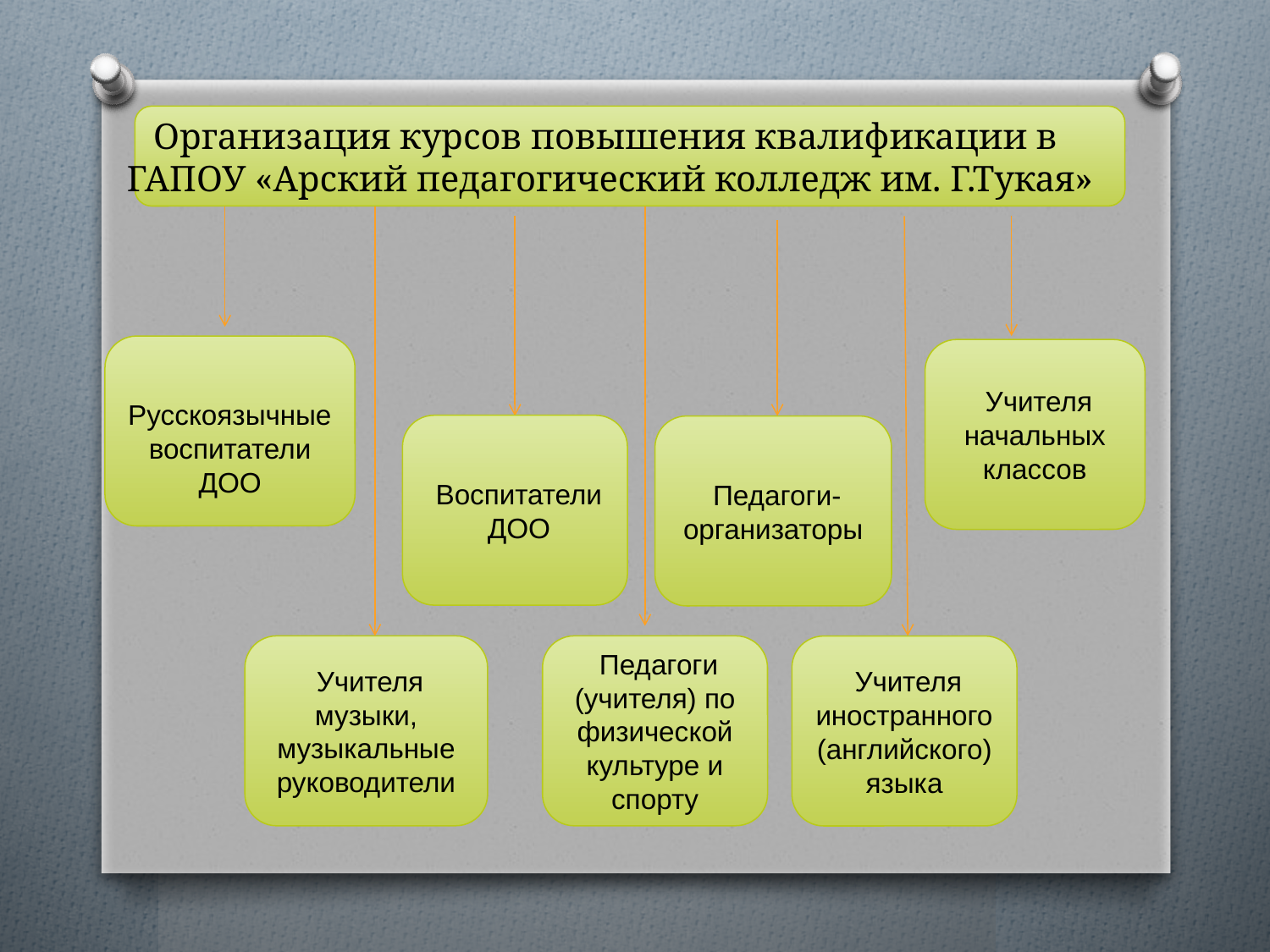

# Организация курсов повышения квалификации в ГАПОУ «Арский педагогический колледж им. Г.Тукая»

 Русскоязычные воспитатели ДОО
 Учителя начальных классов
 Воспитатели  ДОО
 Педагоги-организаторы
 Учителя музыки, музыкальные руководители
 Педагоги (учителя) по физической культуре и спорту
 Учителя иностранного (английского) языка